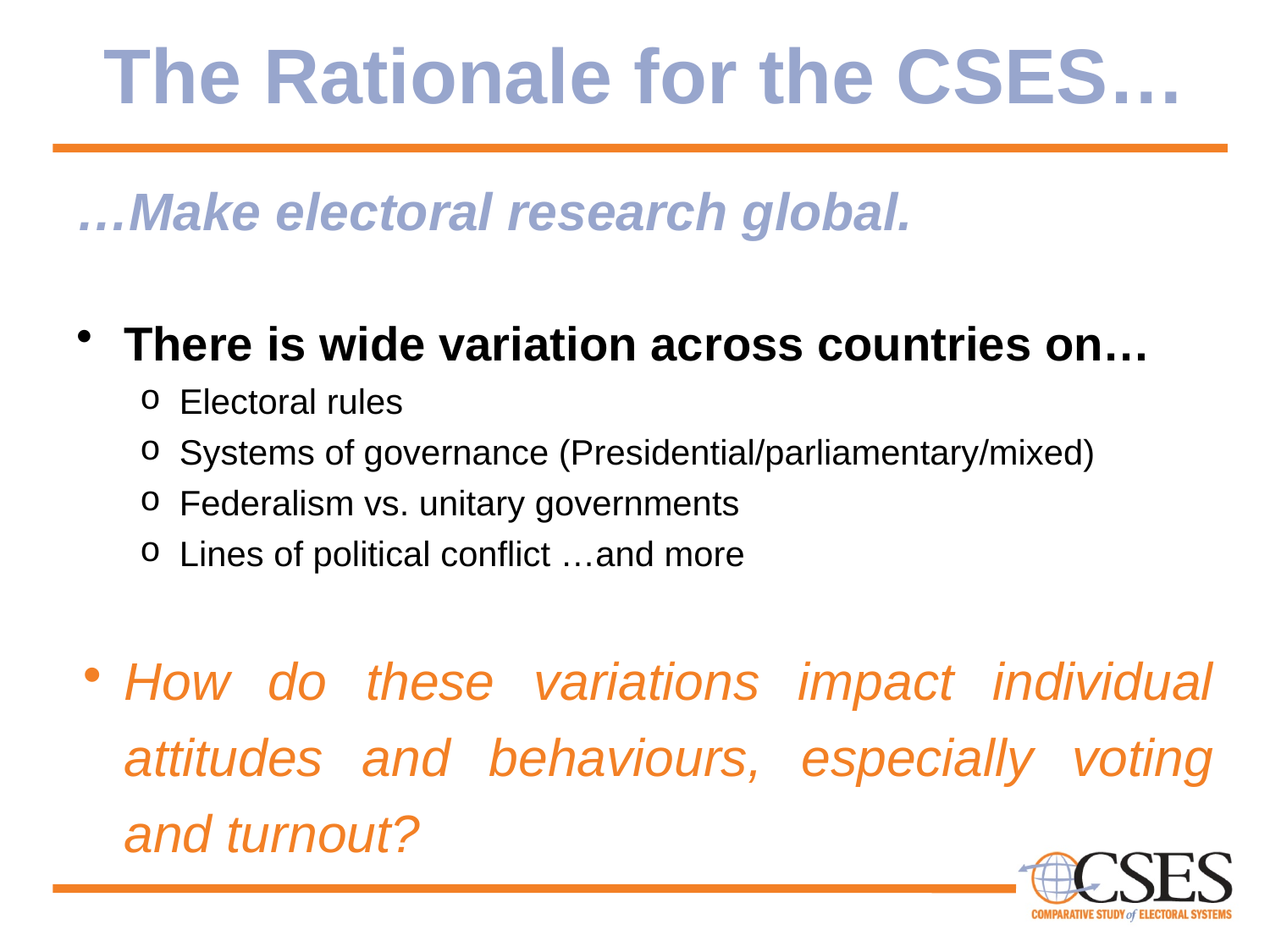

# The Rationale for the CSES…
…Make electoral research global.

There is wide variation across countries on…
Electoral rules
Systems of governance (Presidential/parliamentary/mixed)
Federalism vs. unitary governments
Lines of political conflict …and more

How do these variations impact individual attitudes and behaviours, especially voting and turnout?